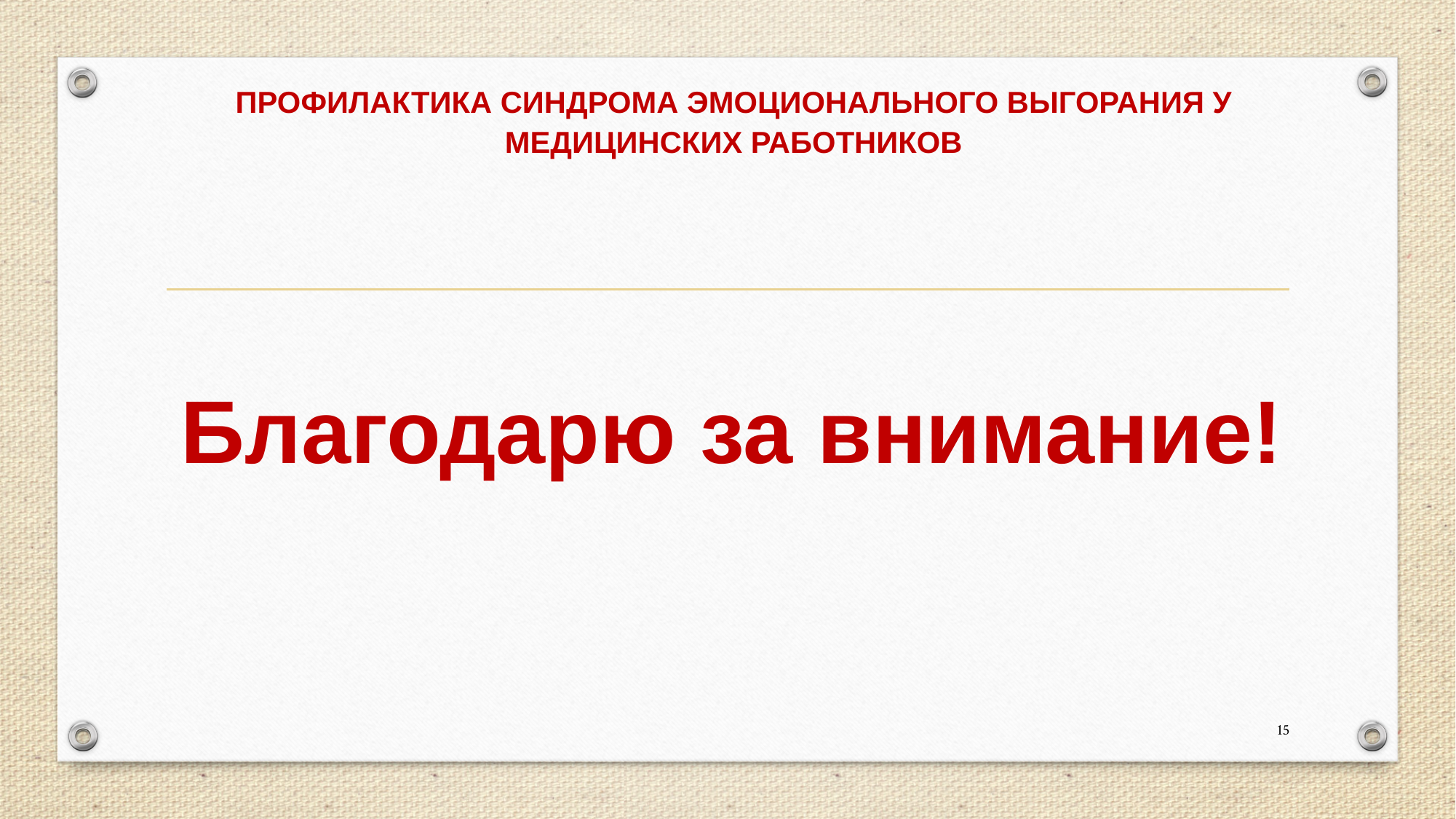

ПРОФИЛАКТИКА СИНДРОМА ЭМОЦИОНАЛЬНОГО ВЫГОРАНИЯ У МЕДИЦИНСКИХ РАБОТНИКОВ
# Благодарю за внимание!
15